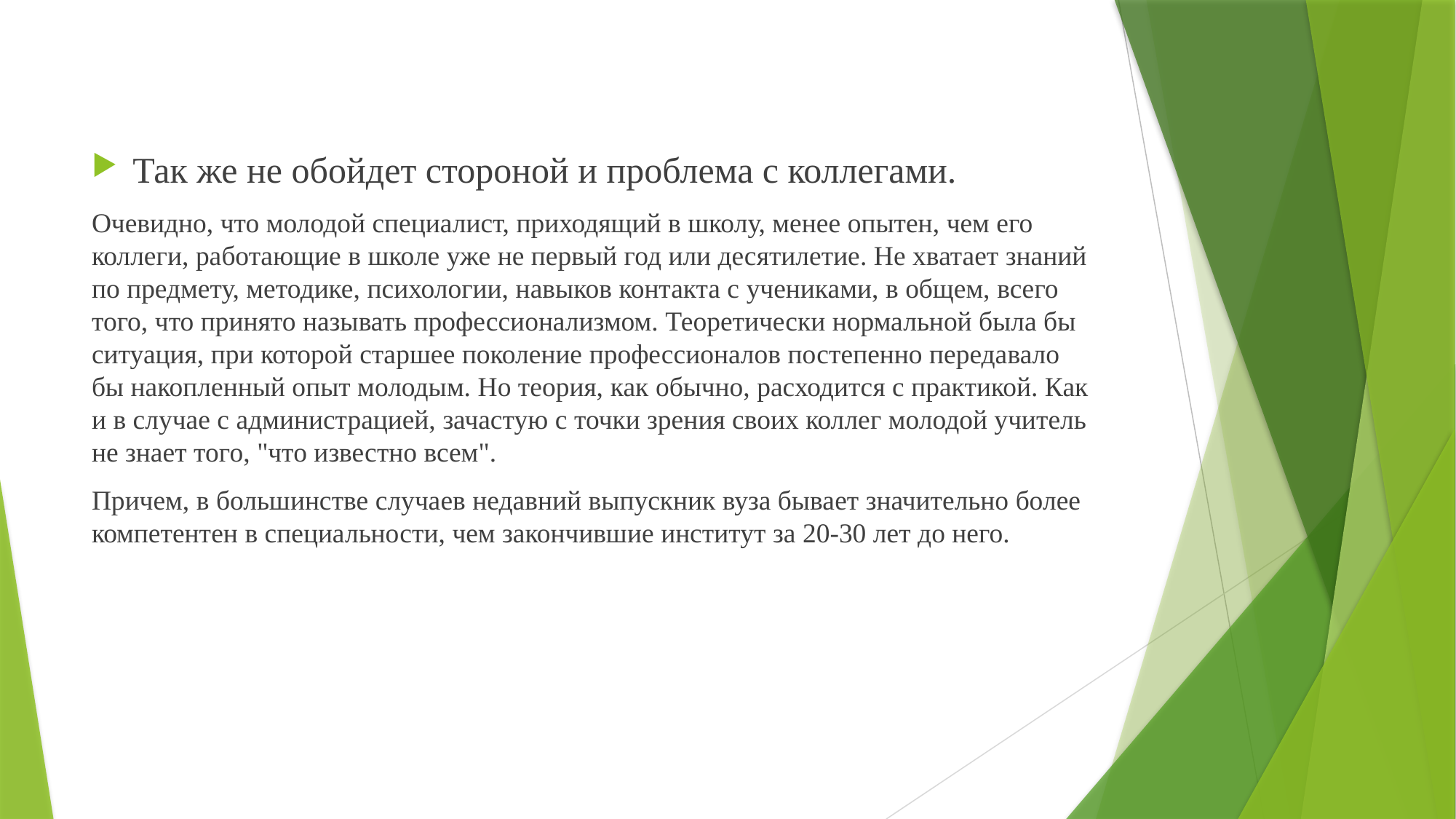

Так же не обойдет стороной и проблема с коллегами.
Очевидно, что молодой специалист, приходящий в школу, менее опытен, чем его коллеги, работающие в школе уже не первый год или десятилетие. Не хватает знаний по предмету, методике, психологии, навыков контакта с учениками, в общем, всего того, что принято называть профессионализмом. Теоретически нормальной была бы ситуация, при которой старшее поколение профессионалов постепенно передавало бы накопленный опыт молодым. Но теория, как обычно, расходится с практикой. Как и в случае с администрацией, зачастую с точки зрения своих коллег молодой учитель не знает того, "что известно всем".
Причем, в большинстве случаев недавний выпускник вуза бывает значительно более компетентен в специальности, чем закончившие институт за 20-30 лет до него.